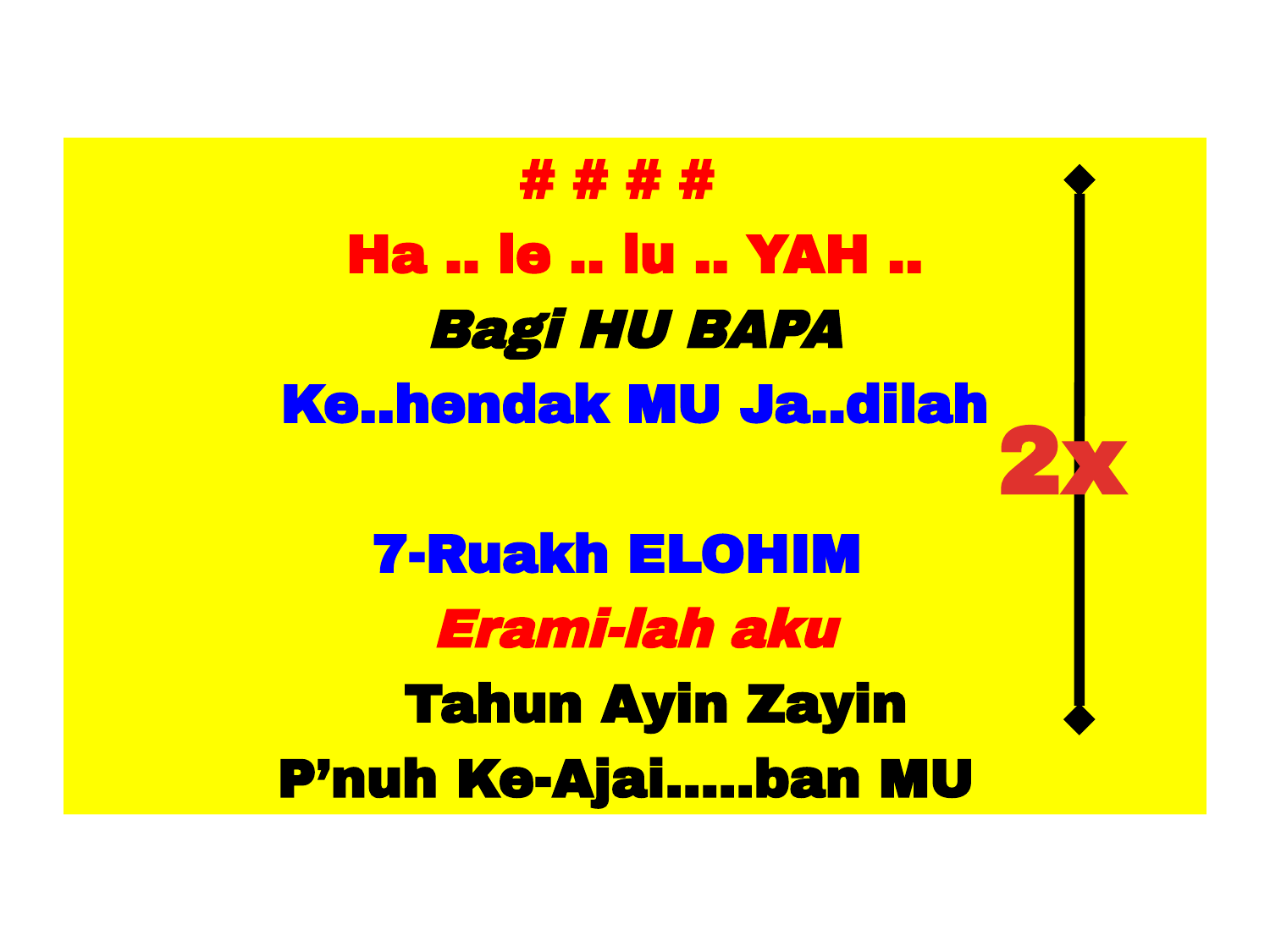

# # # #
Ha .. le .. lu .. YAH ..
Bagi HU BAPA
Ke..hendak MU Ja..dilah

7-Ruakh ELOHIM
Erami-lah aku
	Tahun Ayin Zayin
P’nuh Ke-Ajai…..ban MU
2x